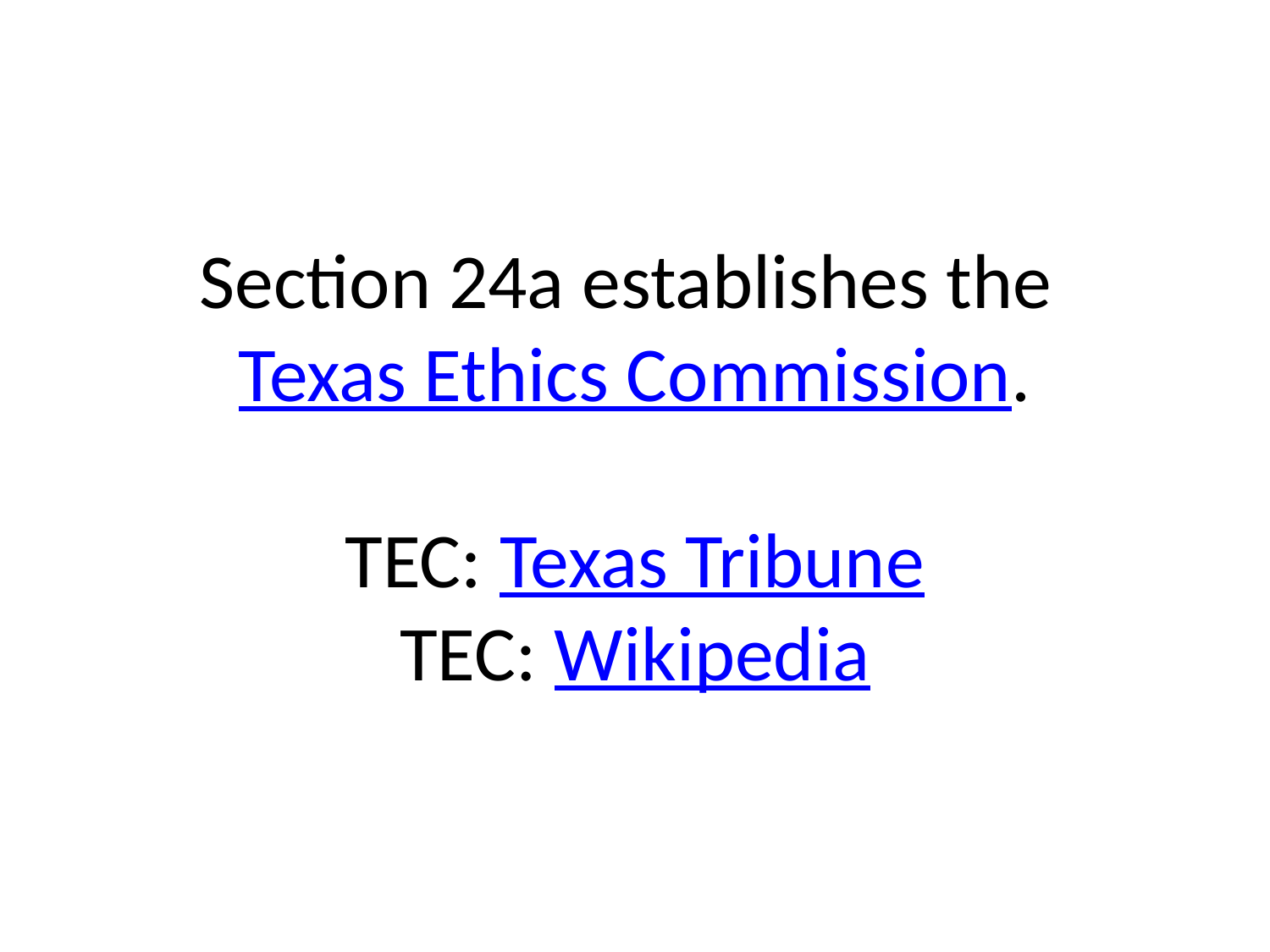

# Section 24a establishes the Texas Ethics Commission. TEC: Texas Tribune TEC: Wikipedia